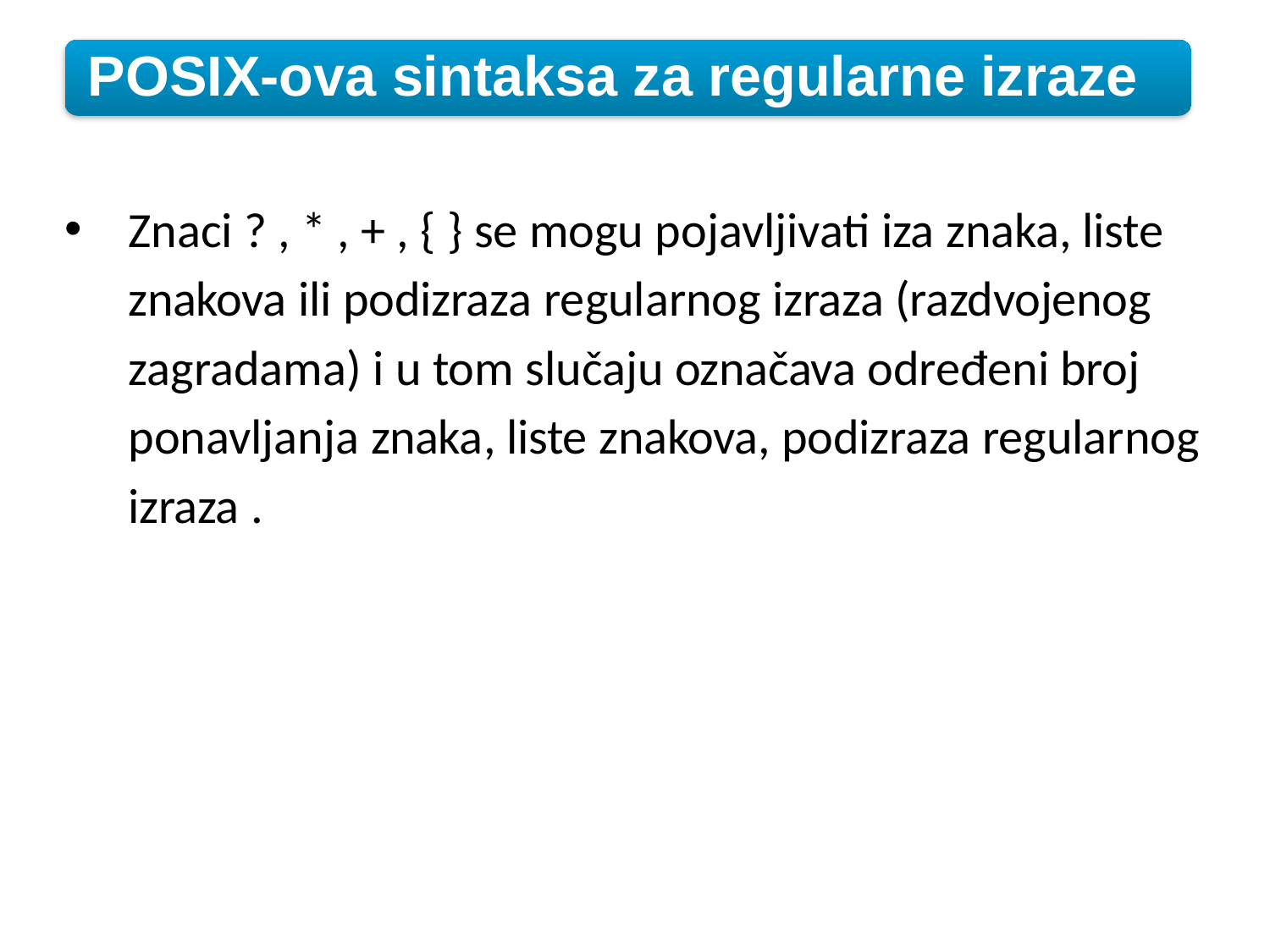

POSIX-ova sintaksa za regularne izraze
Znaci ? , * , + , { } se mogu pojavljivati iza znaka, liste znakova ili podizraza regularnog izraza (razdvojenog zagradama) i u tom slučaju označava određeni broj ponavljanja znaka, liste znakova, podizraza regularnog izraza .